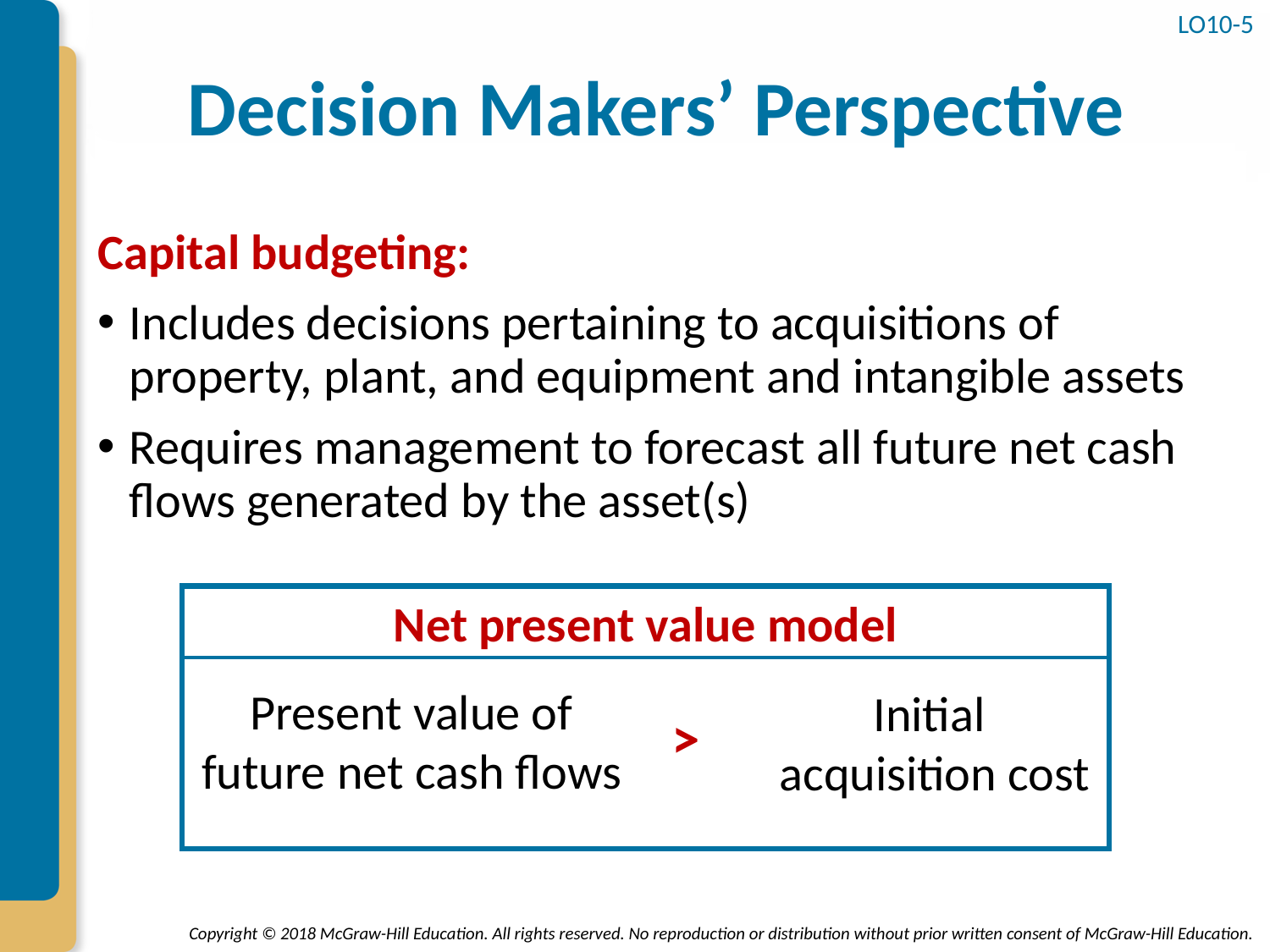

LO10-5
# Decision Makers’ Perspective
Capital budgeting:
Includes decisions pertaining to acquisitions of property, plant, and equipment and intangible assets
Requires management to forecast all future net cash flows generated by the asset(s)
Net present value model

Present value of future net cash flows
Initial
acquisition cost
>